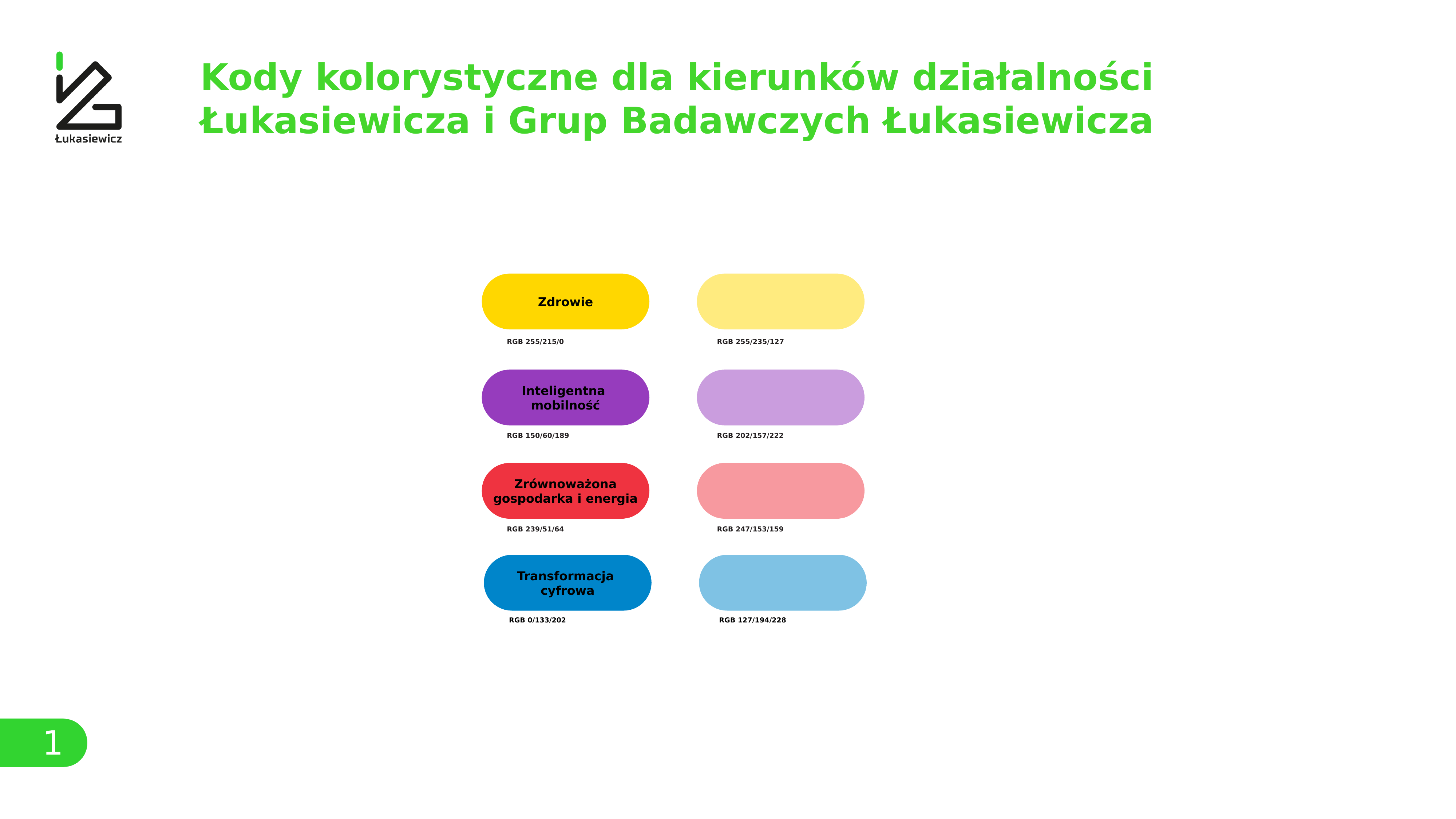

Kody kolorystyczne dla kierunków działalności Łukasiewicza i Grup Badawczych Łukasiewicza
Zdrowie

RGB 255/215/0
RGB 255/235/127
Inteligentna
mobilność

RGB 150/60/189
RGB 202/157/222
Zrównoważona gospodarka i energia

RGB 239/51/64
RGB 247/153/159
Transformacja
cyfrowa

RGB 0/133/202
RGB 127/194/228